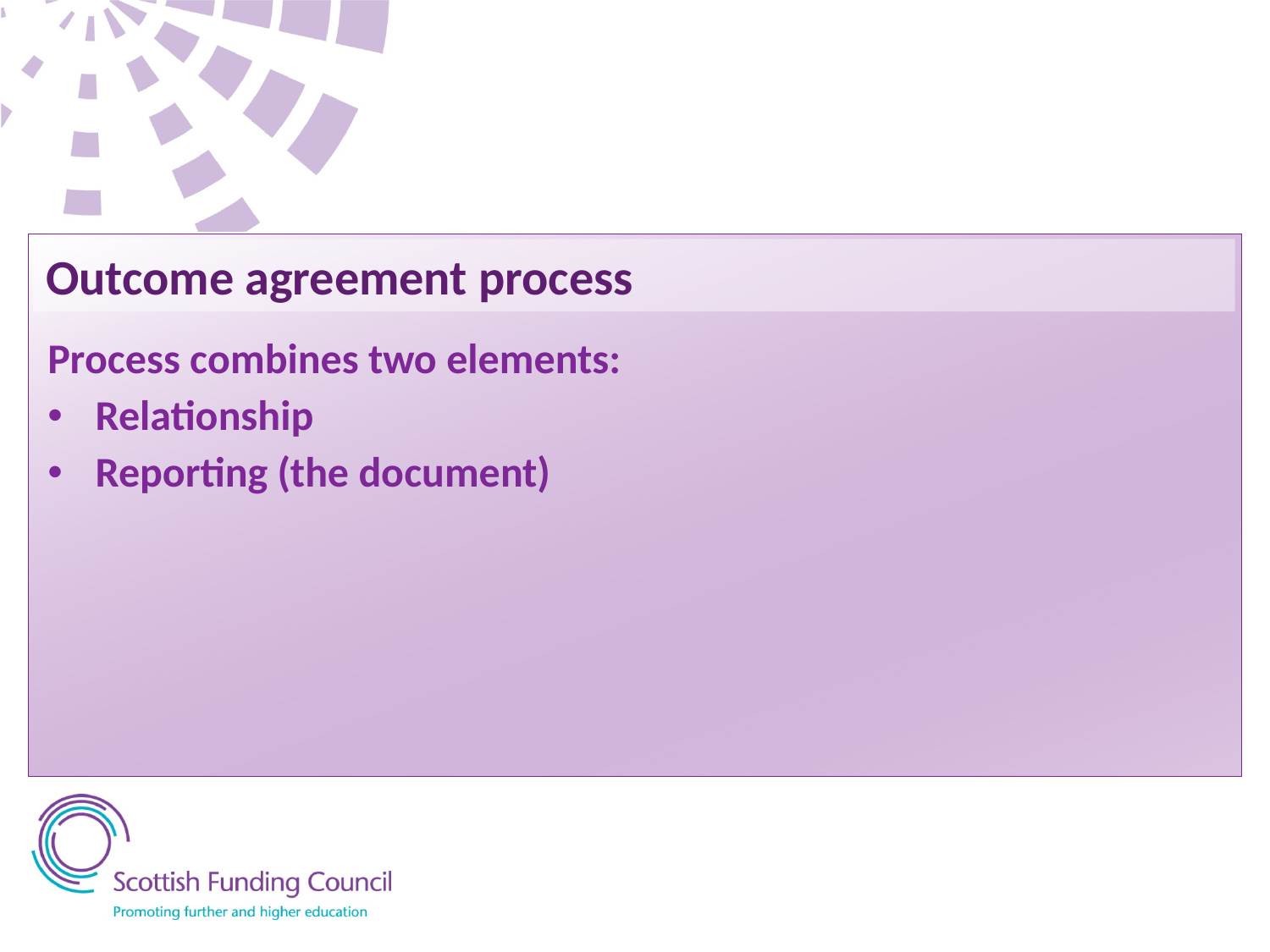

# Outcome agreement process
Process combines two elements:
Relationship
Reporting (the document)